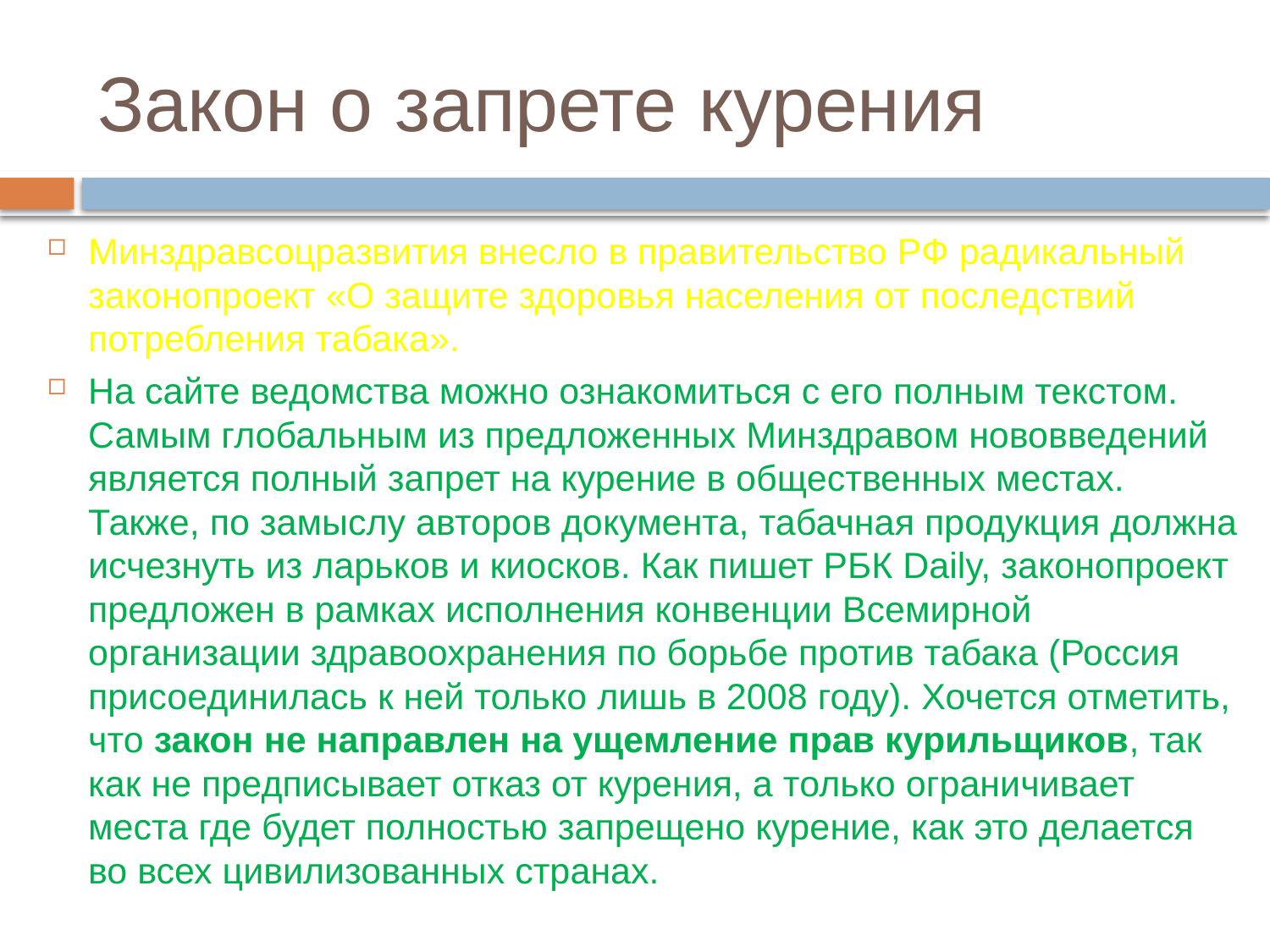

# Закон о запрете курения
Минздравсоцразвития внесло в правительство РФ радикальный законопроект «О защите здоровья населения от последствий потребления табака».
На сайте ведомства можно ознакомиться с его полным текстом. Самым глобальным из предложенных Минздравом нововведений является полный запрет на курение в общественных местах. Также, по замыслу авторов документа, табачная продукция должна исчезнуть из ларьков и киосков. Как пишет РБК Daily, законопроект предложен в рамках исполнения конвенции Всемирной организации здравоохранения по борьбе против табака (Россия присоединилась к ней только лишь в 2008 году). Хочется отметить, что закон не направлен на ущемление прав курильщиков, так как не предписывает отказ от курения, а только ограничивает места где будет полностью запрещено курение, как это делается во всех цивилизованных странах.